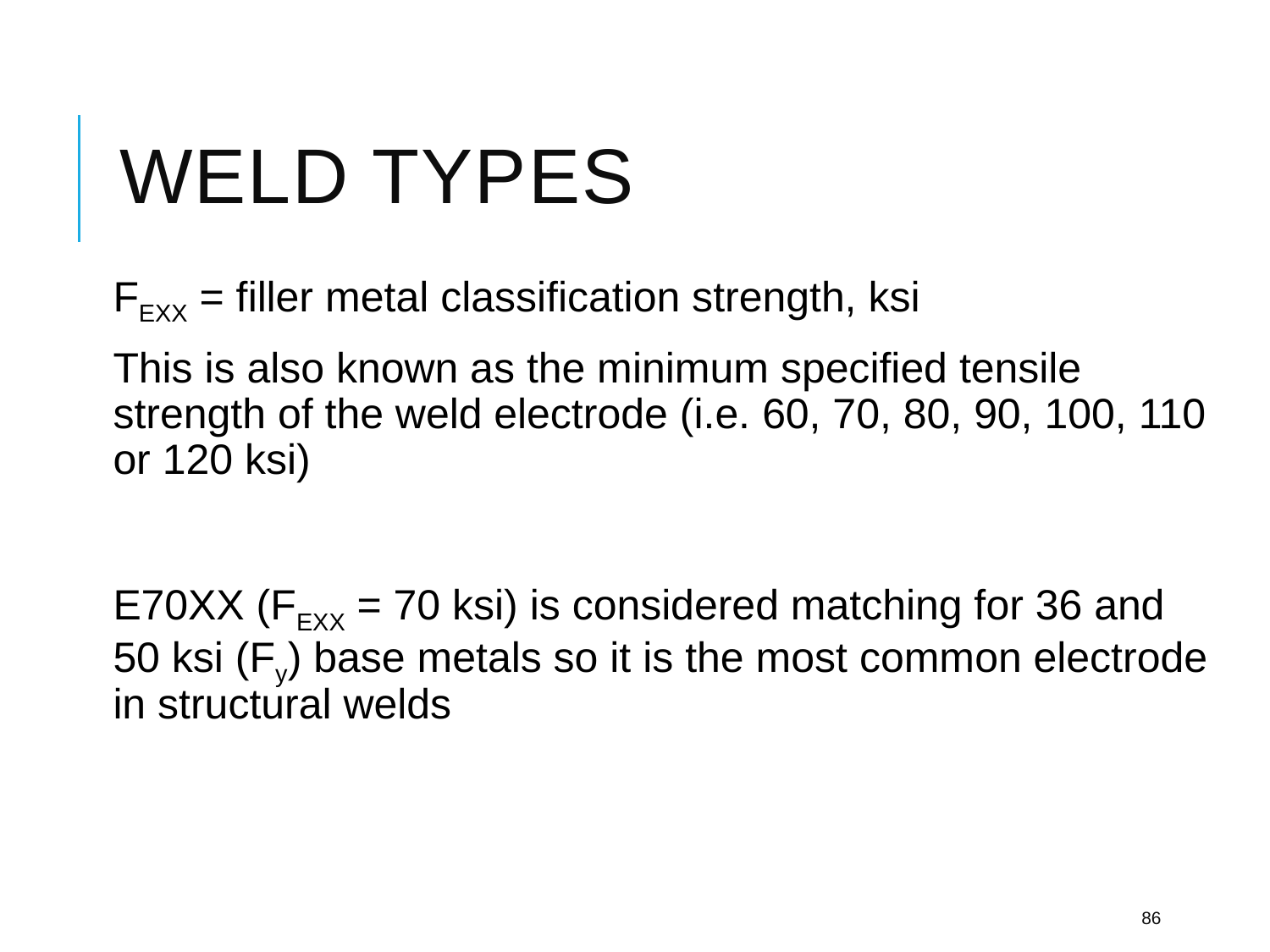

# Weld Types
FEXX = filler metal classification strength, ksi
This is also known as the minimum specified tensile strength of the weld electrode (i.e. 60, 70, 80, 90, 100, 110 or 120 ksi)

E70XX (FEXX = 70 ksi) is considered matching for 36 and 50 ksi (Fy) base metals so it is the most common electrode in structural welds

86